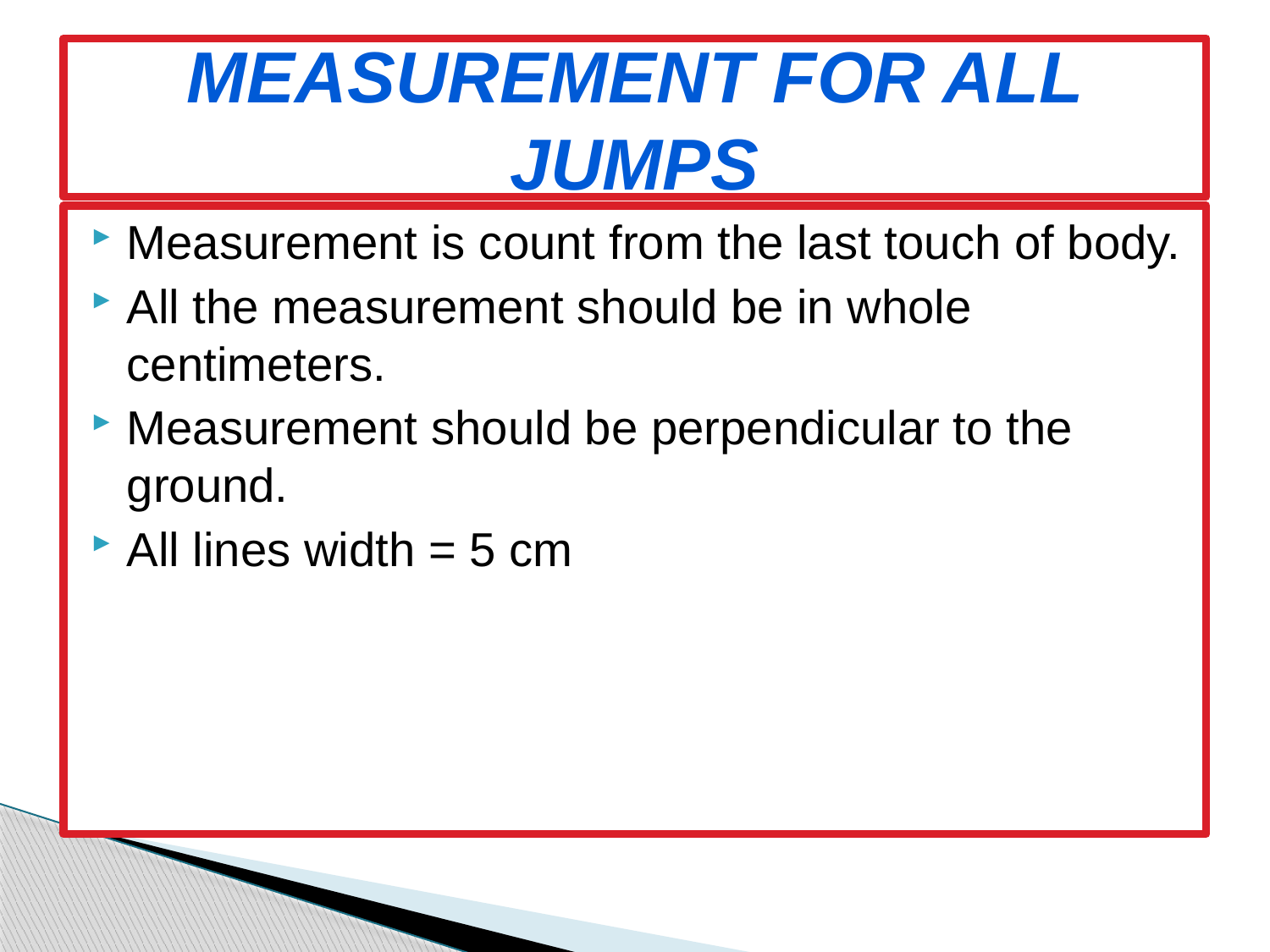

# Measurement for All Jumps
Measurement is count from the last touch of body.
All the measurement should be in whole centimeters.
Measurement should be perpendicular to the ground.
All lines width = 5 cm